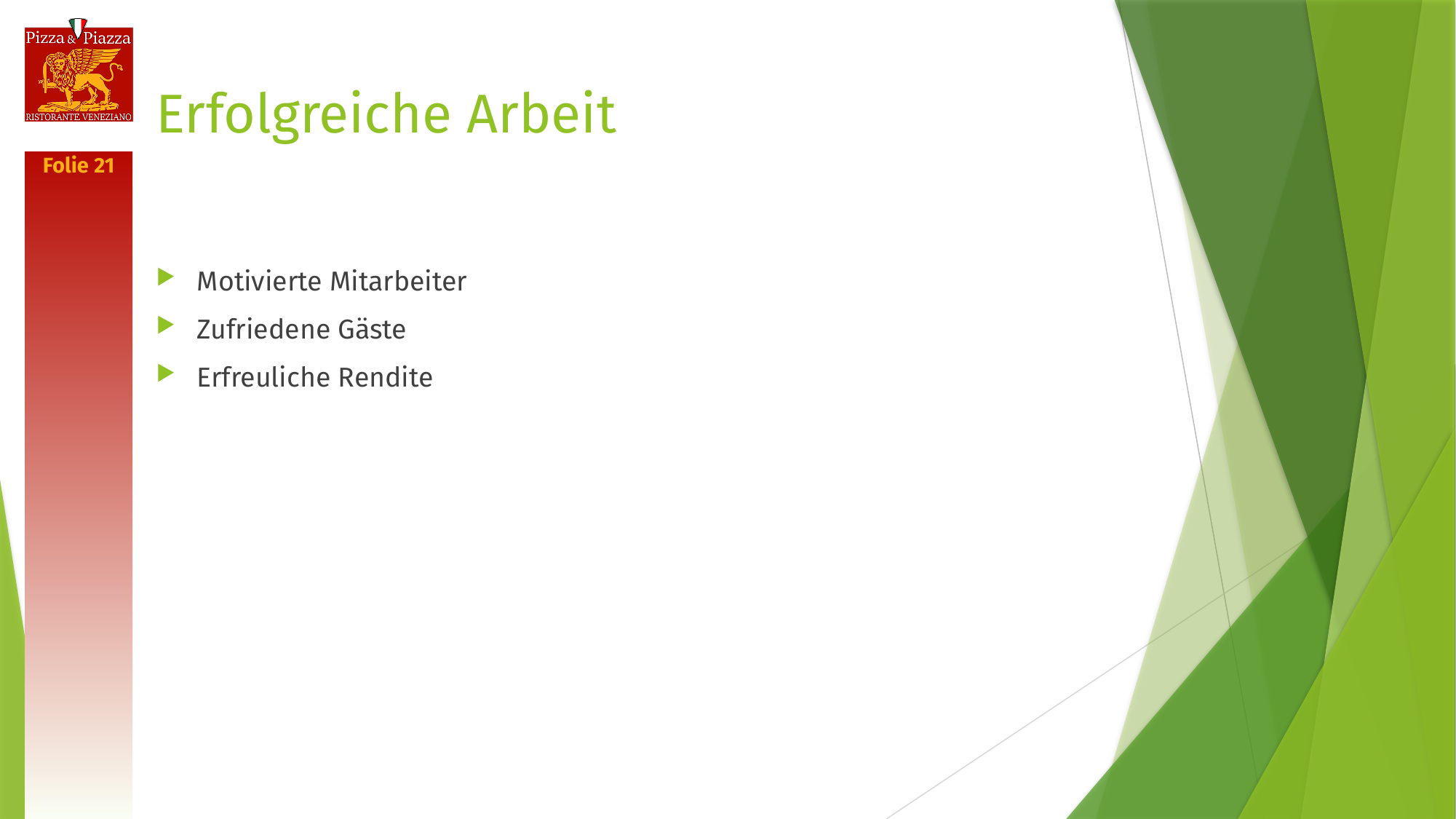

# Erfolgreiche Arbeit
Motivierte Mitarbeiter
Zufriedene Gäste
Erfreuliche Rendite